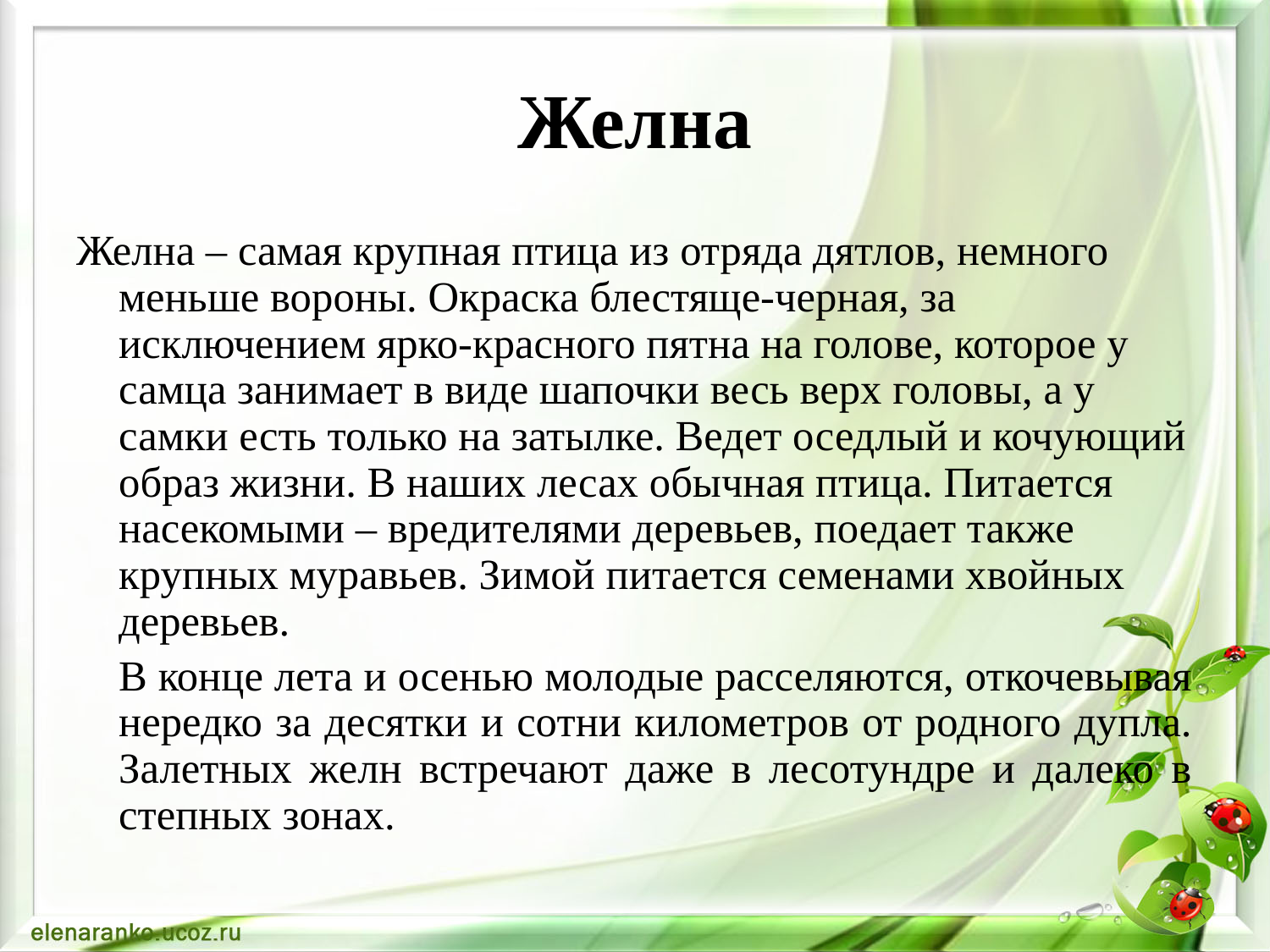

# Желна
Желна – самая крупная птица из отряда дятлов, немного меньше вороны. Окраска блестяще-черная, за исключением ярко-красного пятна на голове, которое у самца занимает в виде шапочки весь верх головы, а у самки есть только на затылке. Ведет оседлый и кочующий образ жизни. В наших лесах обычная птица. Питается насекомыми – вредителями деревьев, поедает также крупных муравьев. Зимой питается семенами хвойных деревьев.
		В конце лета и осенью молодые расселяются, откочевывая нередко за десятки и сотни километров от родного дупла. Залетных желн встречают даже в лесотундре и далеко в степных зонах.